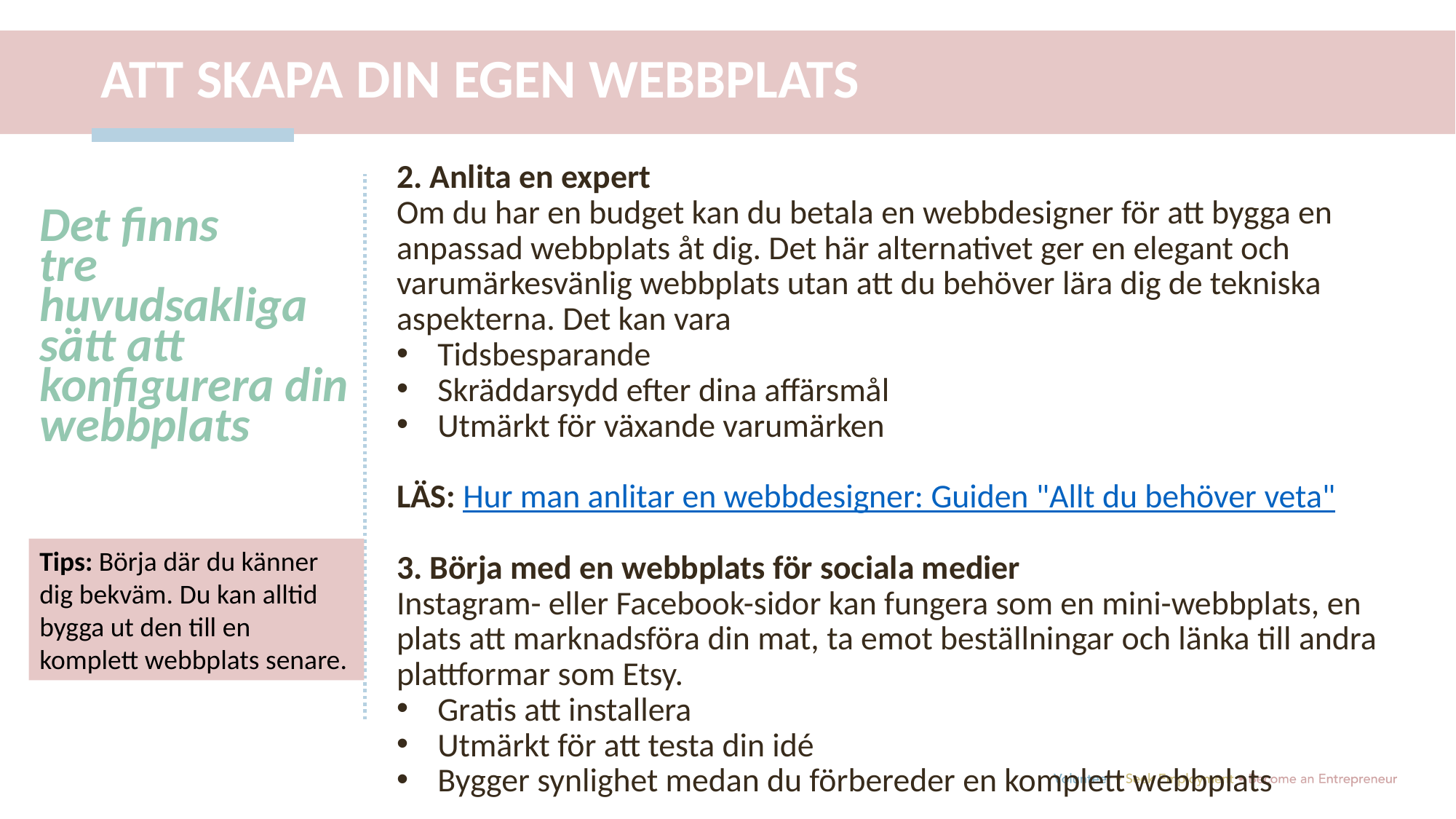

ATT SKAPA DIN EGEN WEBBPLATS
2. Anlita en expert
Om du har en budget kan du betala en webbdesigner för att bygga en anpassad webbplats åt dig. Det här alternativet ger en elegant och varumärkesvänlig webbplats utan att du behöver lära dig de tekniska aspekterna. Det kan vara
Tidsbesparande
Skräddarsydd efter dina affärsmål
Utmärkt för växande varumärken

LÄS: Hur man anlitar en webbdesigner: Guiden "Allt du behöver veta"

3. Börja med en webbplats för sociala medier
Instagram- eller Facebook-sidor kan fungera som en mini-webbplats, en plats att marknadsföra din mat, ta emot beställningar och länka till andra plattformar som Etsy.
Gratis att installera
Utmärkt för att testa din idé
Bygger synlighet medan du förbereder en komplett webbplats

Det finns
tre huvudsakliga sätt att konfigurera din webbplats

Tips: Börja där du känner dig bekväm. Du kan alltid bygga ut den till en komplett webbplats senare.